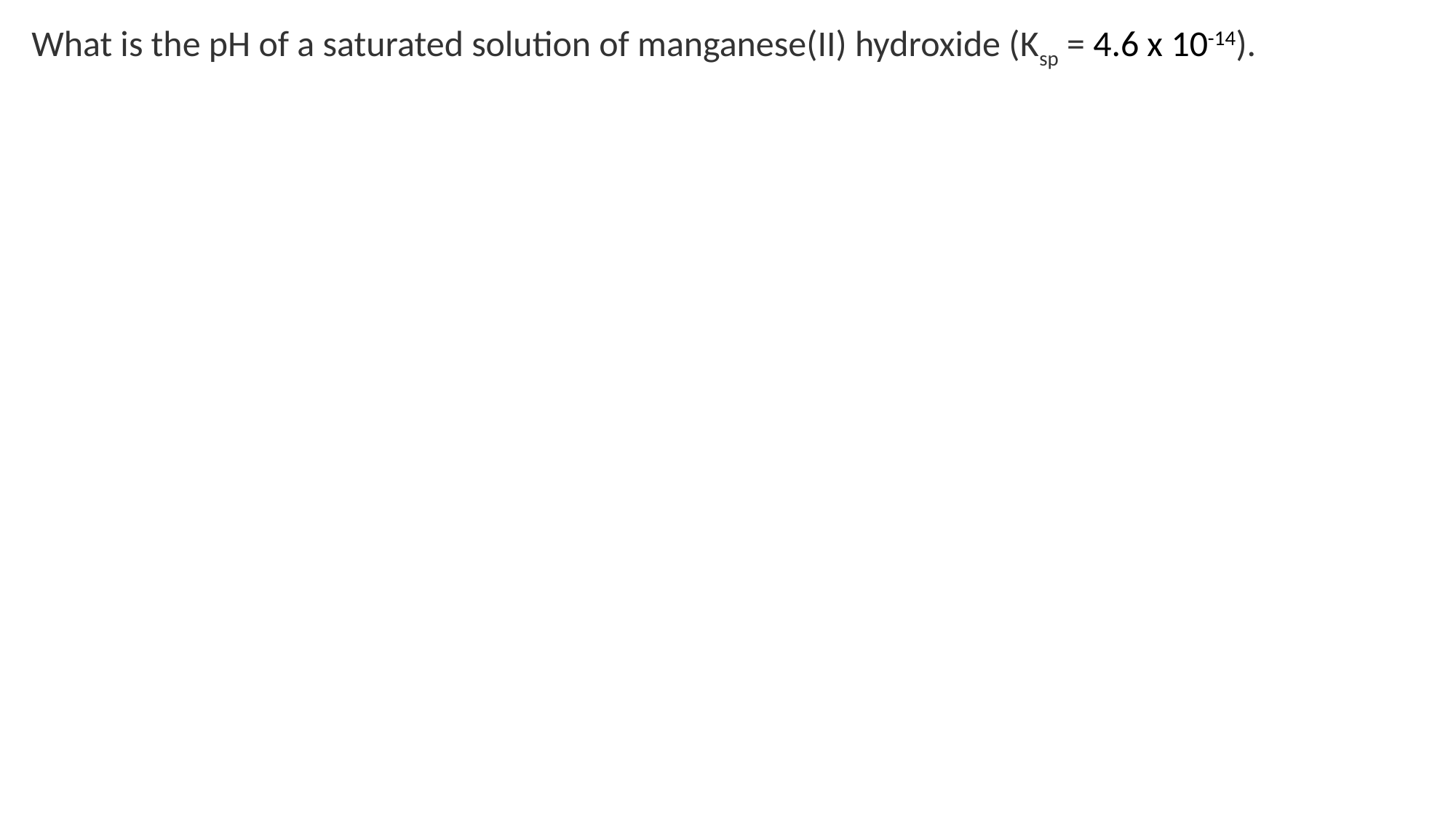

What is the pH of a saturated solution of manganese(II) hydroxide (Ksp = 4.6 x 10-14).